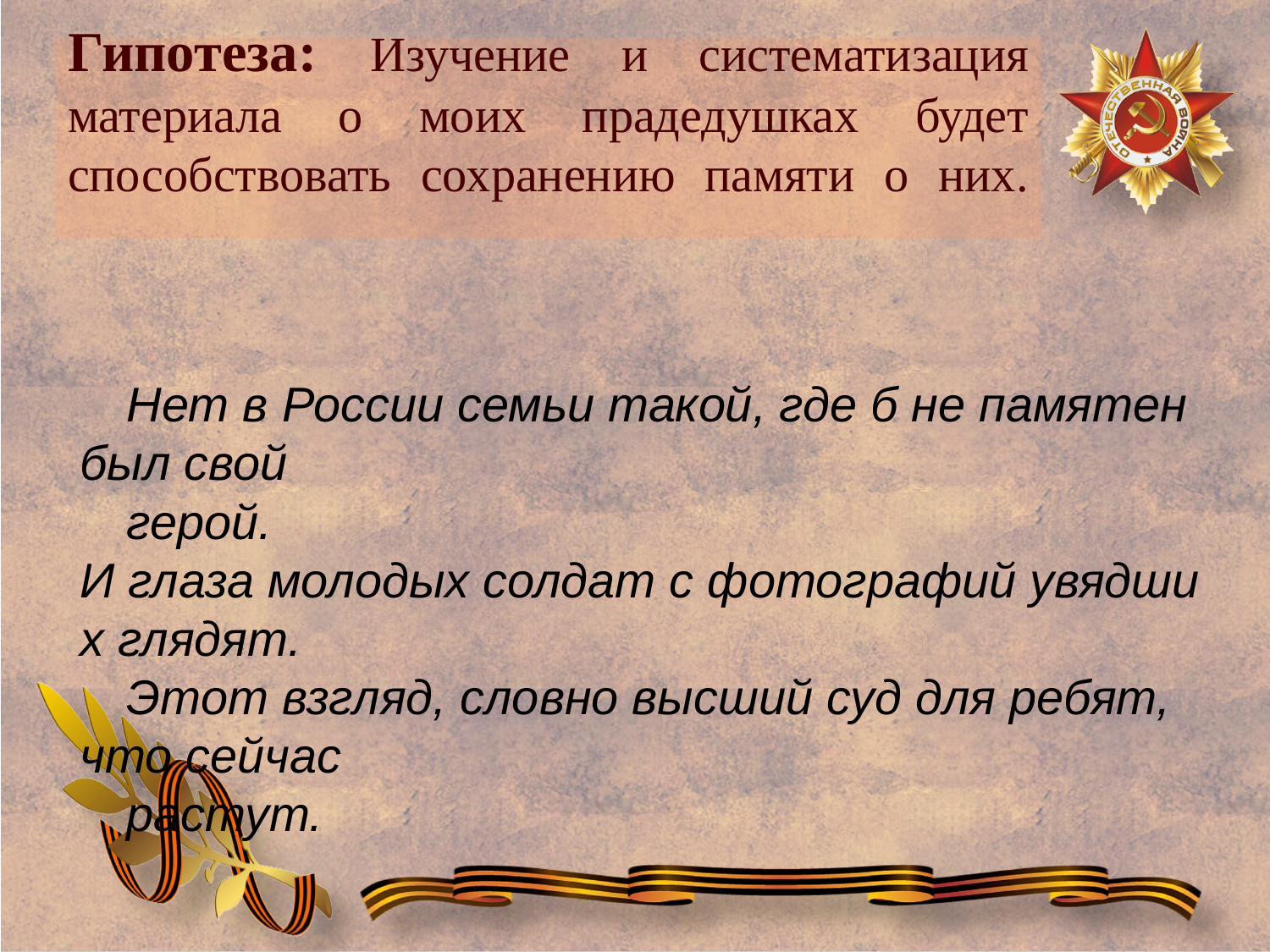

# Гипотеза: Изучение и систематизация материала о моих прадедушках будет способствовать сохранению памяти о них.
Нет в России семьи такой, где б не памятен был свой
герой.                            И глаза молодых солдат с фотографий увядших глядят.
Этот взгляд, словно высший суд для ребят, что сейчас
растут.